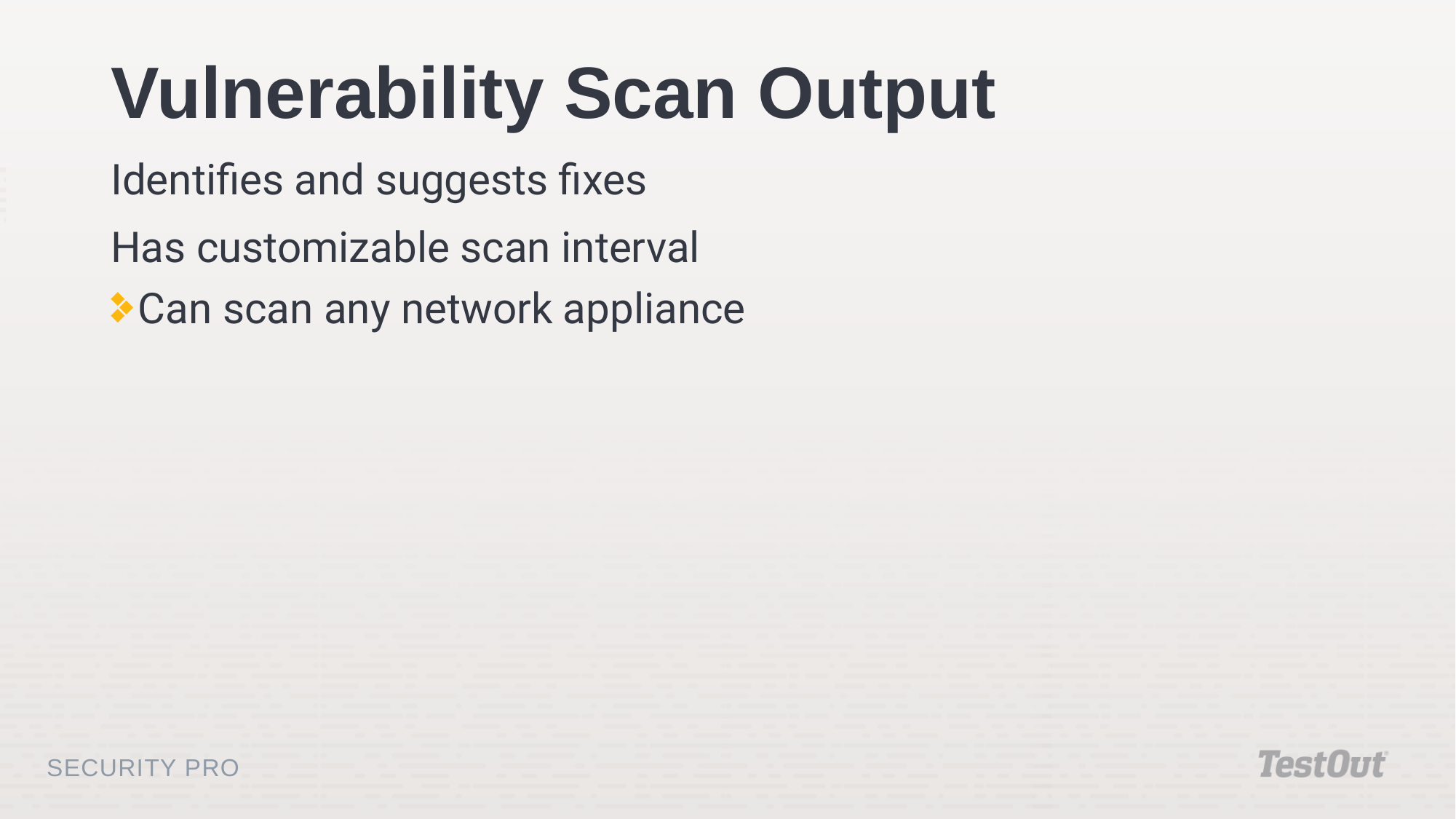

# Vulnerability Scan Output
Identifies and suggests fixes
Has customizable scan interval
Can scan any network appliance
Security Pro